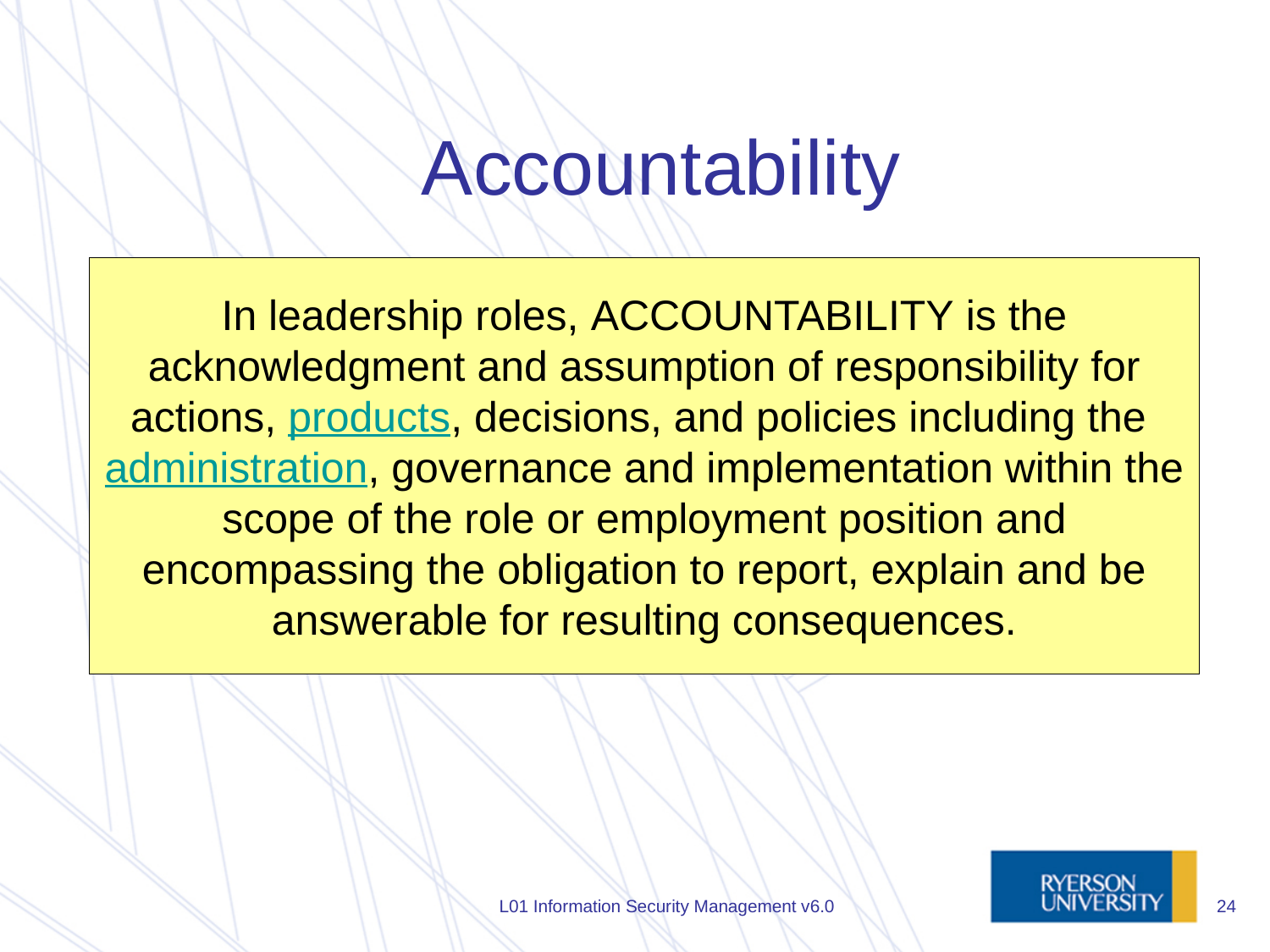

# Accountability

In leadership roles, accountability is the acknowledgment and assumption of responsibility for actions, products, decisions, and policies including the administration, governance and implementation within the scope of the role or employment position and encompassing the obligation to report, explain and be answerable for resulting consequences.
L01 Information Security Management v6.0
24